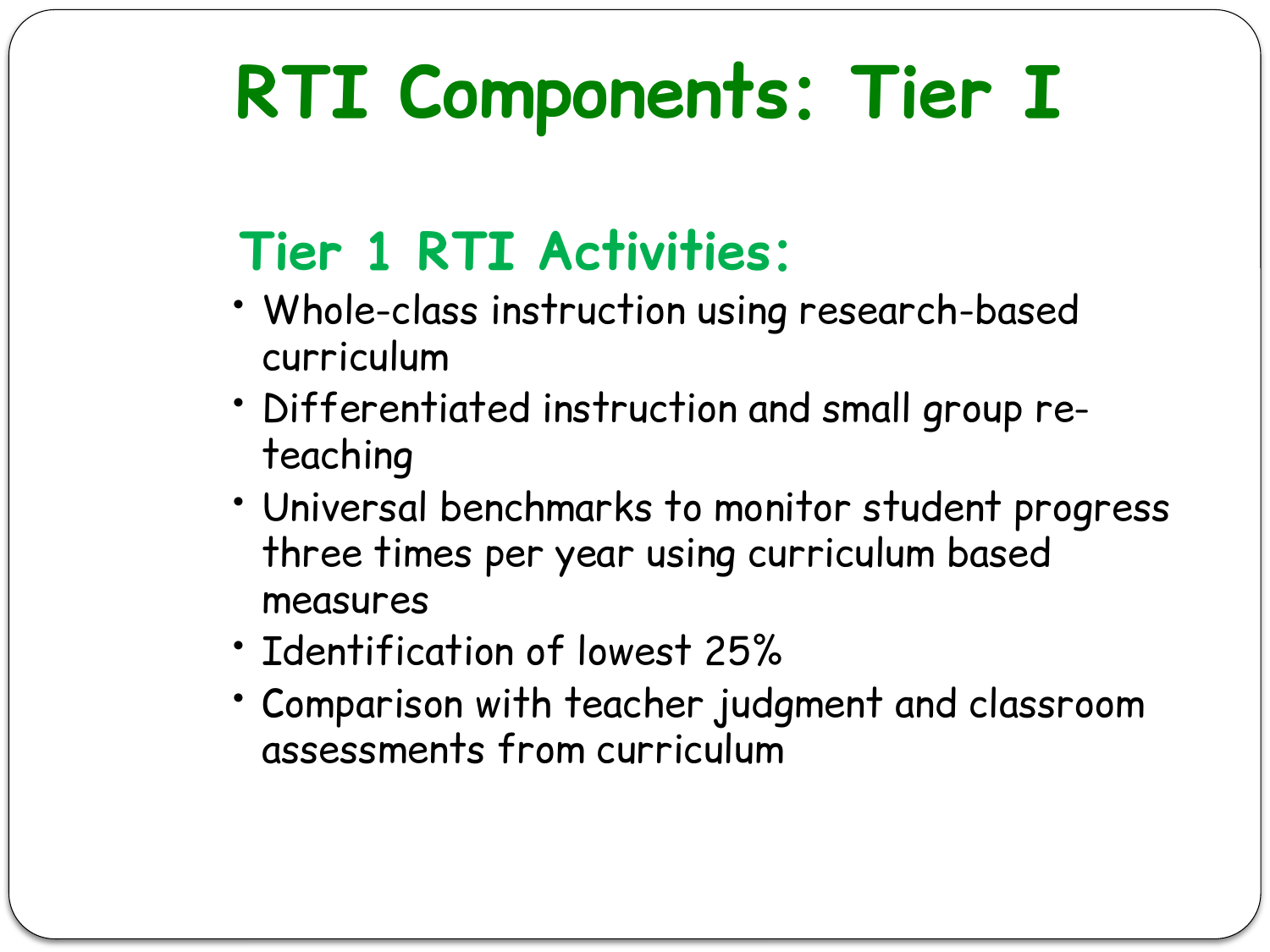

# RTI Components: Tier I
   Tier 1 RTI Activities:
Whole-class instruction using research-based curriculum
Differentiated instruction and small group re-teaching
Universal benchmarks to monitor student progress three times per year using curriculum based measures
Identification of lowest 25%
Comparison with teacher judgment and classroom assessments from curriculum